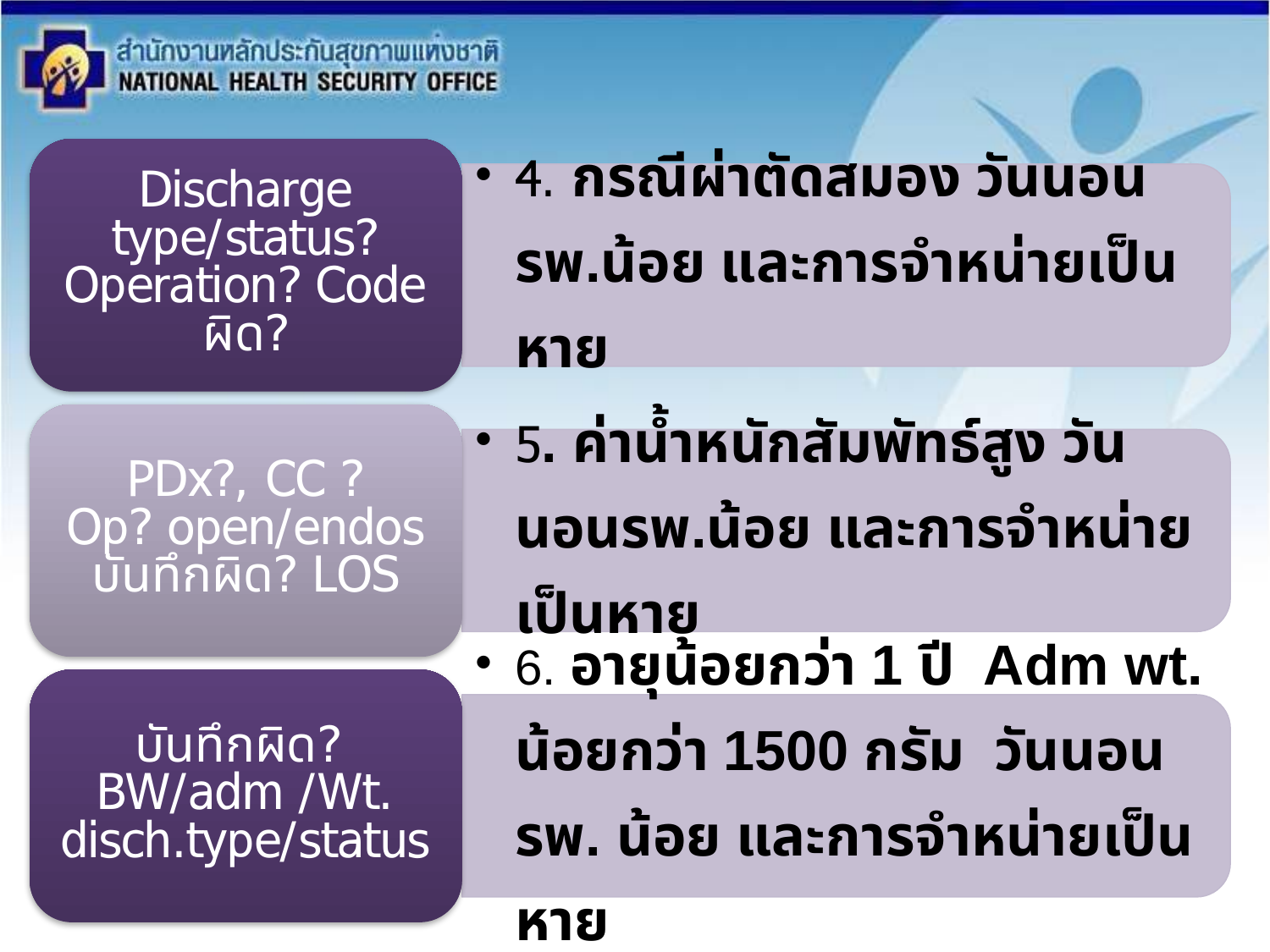

Discharge type/status?
Operation? Code ผิด?
PDx?, CC ?
Op? open/endos
บันทึกผิด? LOS
บันทึกผิด?
BW/adm /Wt. disch.type/status
6. อายุน้อยกว่า 1 ปี  Adm wt. น้อยกว่า 1500 กรัม  วันนอน รพ. น้อย และการจำหน่ายเป็นหาย